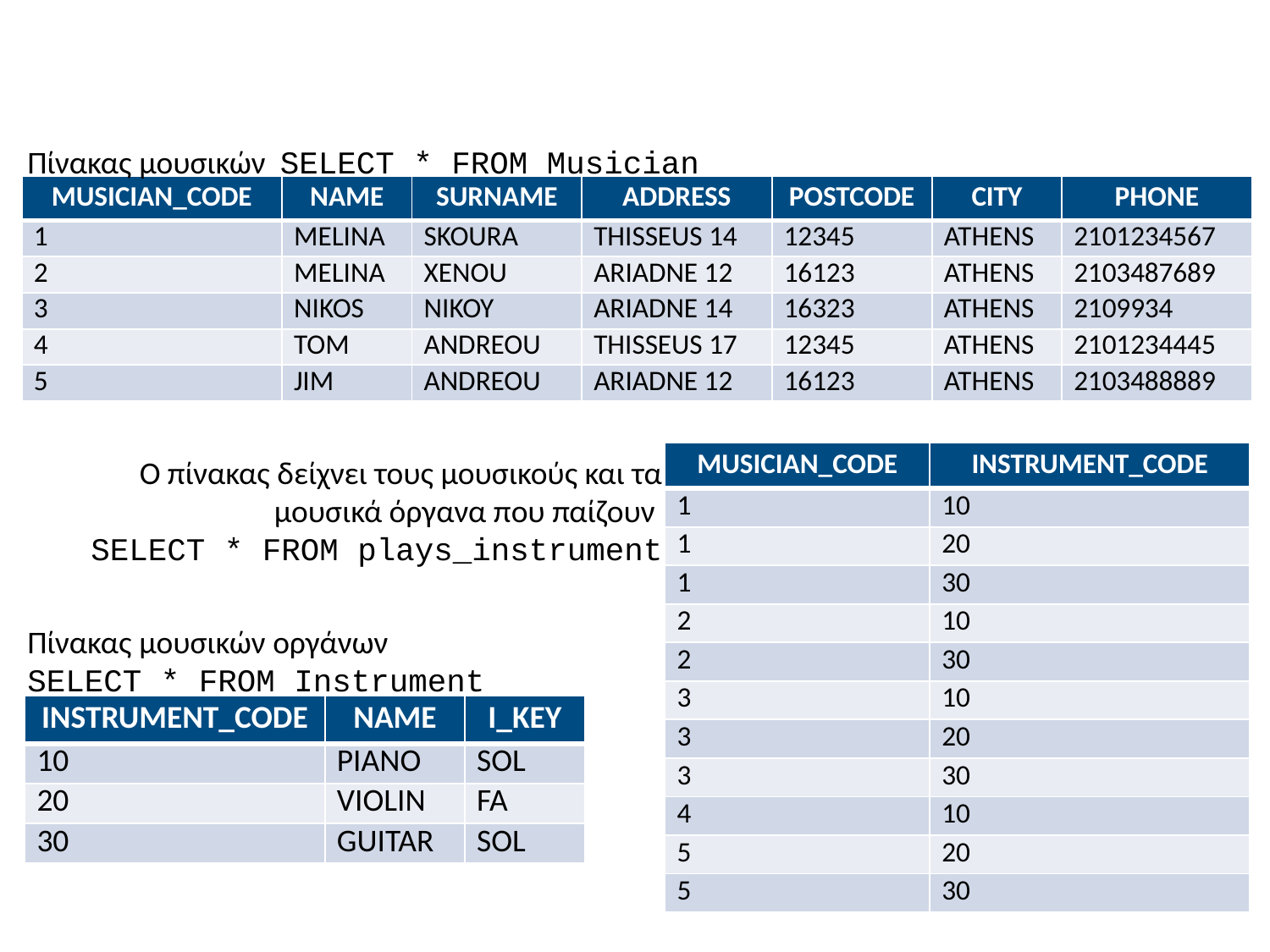

#
Πίνακας μουσικών  SELECT * FROM Musician
| MUSICIAN\_CODE | NAME | SURNAME | ADDRESS | POSTCODE | CITY | PHONE |
| --- | --- | --- | --- | --- | --- | --- |
| 1 | MELINA | SKOURA | THISSEUS 14 | 12345 | ATHENS | 2101234567 |
| 2 | MELINA | XENOU | ARIADNE 12 | 16123 | ATHENS | 2103487689 |
| 3 | NIKOS | NIKOY | ARIADNE 14 | 16323 | ATHENS | 2109934 |
| 4 | TOM | ANDREOU | THISSEUS 17 | 12345 | ATHENS | 2101234445 |
| 5 | JIM | ANDREOU | ARIADNE 12 | 16123 | ATHENS | 2103488889 |
| MUSICIAN\_CODE | INSTRUMENT\_CODE |
| --- | --- |
| 1 | 10 |
| 1 | 20 |
| 1 | 30 |
| 2 | 10 |
| 2 | 30 |
| 3 | 10 |
| 3 | 20 |
| 3 | 30 |
| 4 | 10 |
| 5 | 20 |
| 5 | 30 |
Ο πίνακας δείχνει τους μουσικούς και τα μουσικά όργανα που παίζουν
SELECT * FROM plays_instrument

Πίνακας μουσικών οργάνων
SELECT * FROM Instrument
| INSTRUMENT\_CODE | NAME | I\_KEY |
| --- | --- | --- |
| 10 | PIANO | SOL |
| 20 | VIOLIN | FA |
| 30 | GUITAR | SOL |